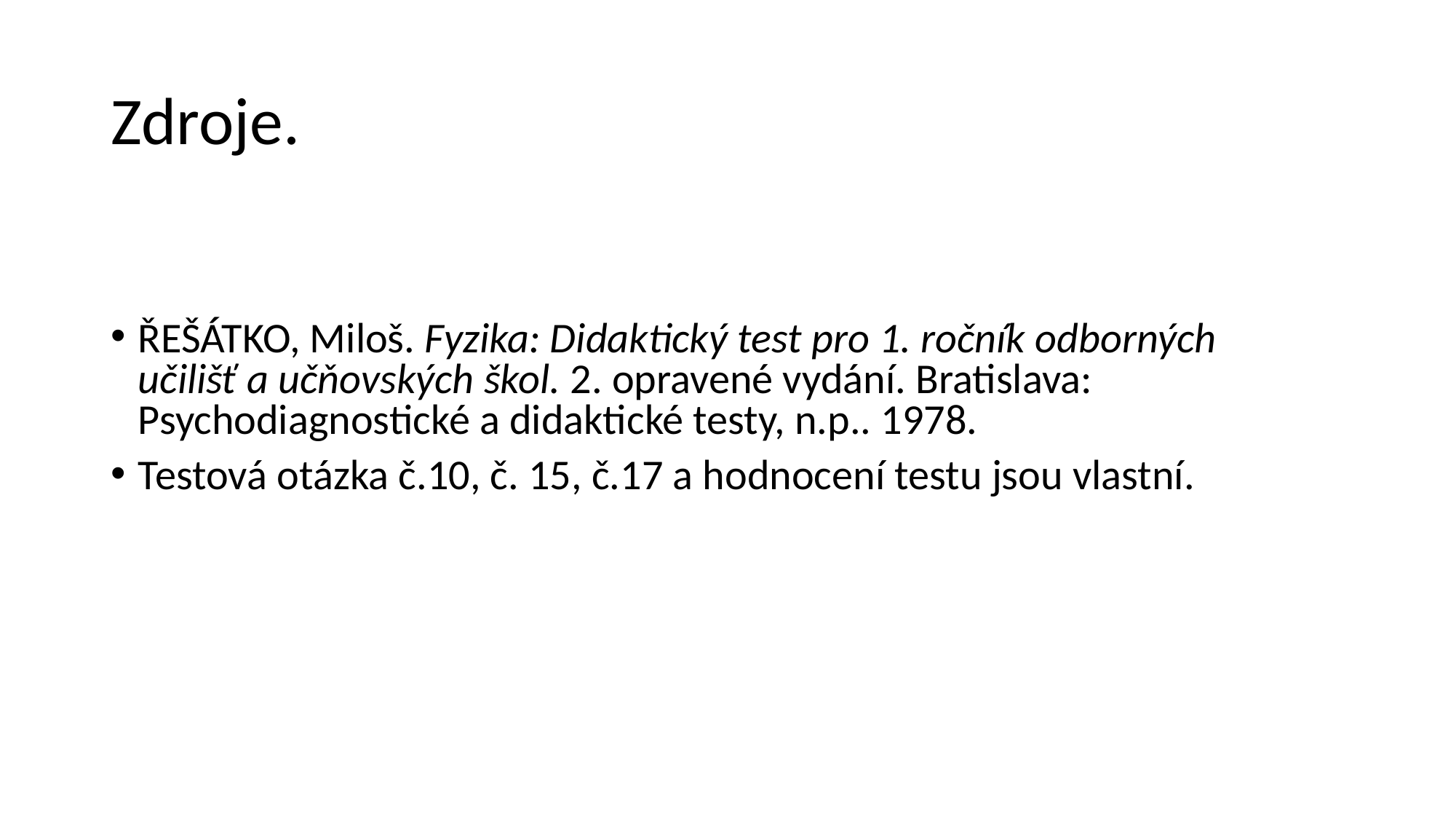

# Zdroje.

ŘEŠÁTKO, Miloš. Fyzika: Didaktický test pro 1. ročník odborných učilišť a učňovských škol. 2. opravené vydání. Bratislava: Psychodiagnostické a didaktické testy, n.p.. 1978.
Testová otázka č.10, č. 15, č.17 a hodnocení testu jsou vlastní.